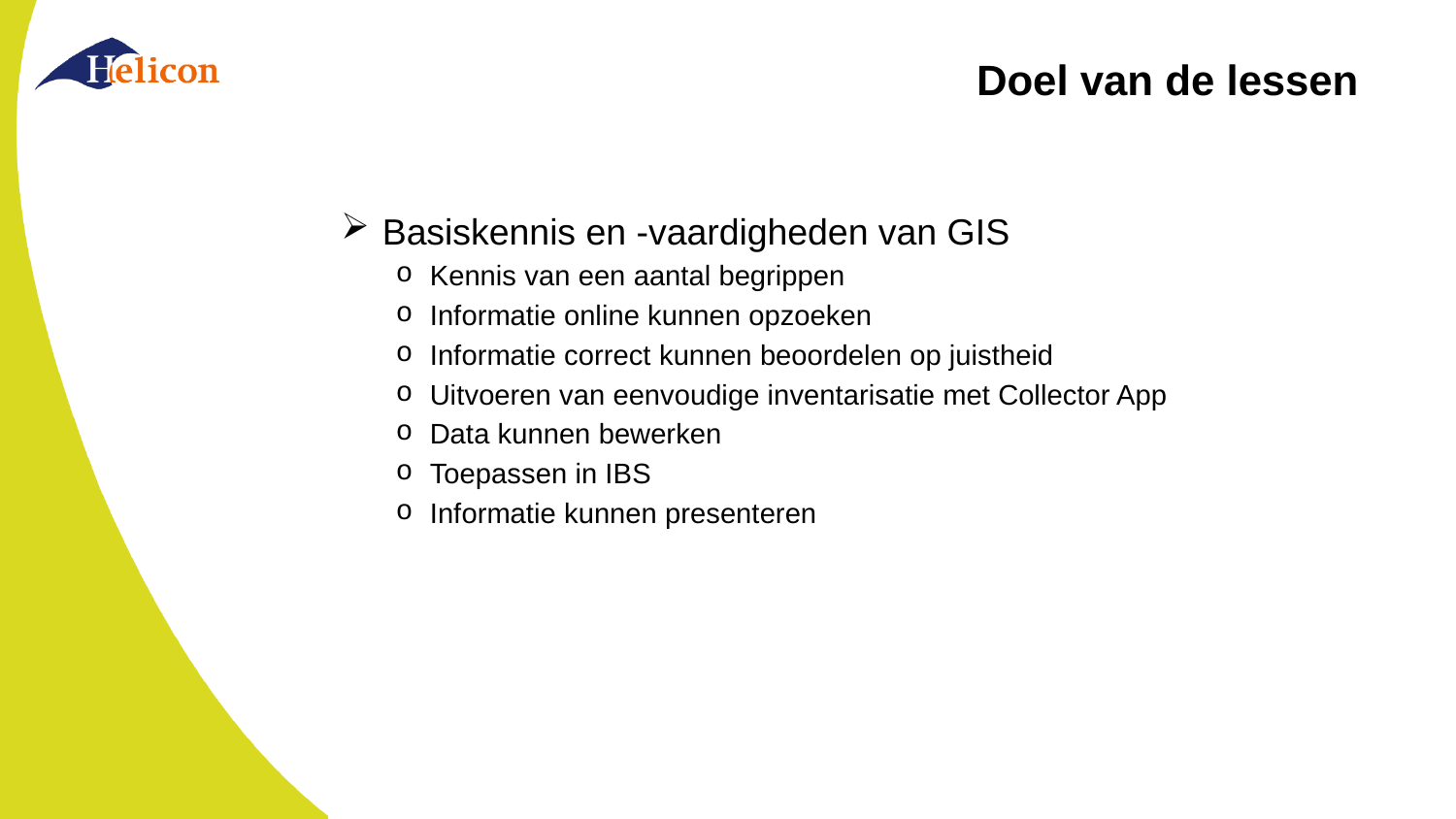

# Doel van de lessen

Basiskennis en -vaardigheden van GIS
Kennis van een aantal begrippen
Informatie online kunnen opzoeken
Informatie correct kunnen beoordelen op juistheid
Uitvoeren van eenvoudige inventarisatie met Collector App
Data kunnen bewerken
Toepassen in IBS
Informatie kunnen presenteren